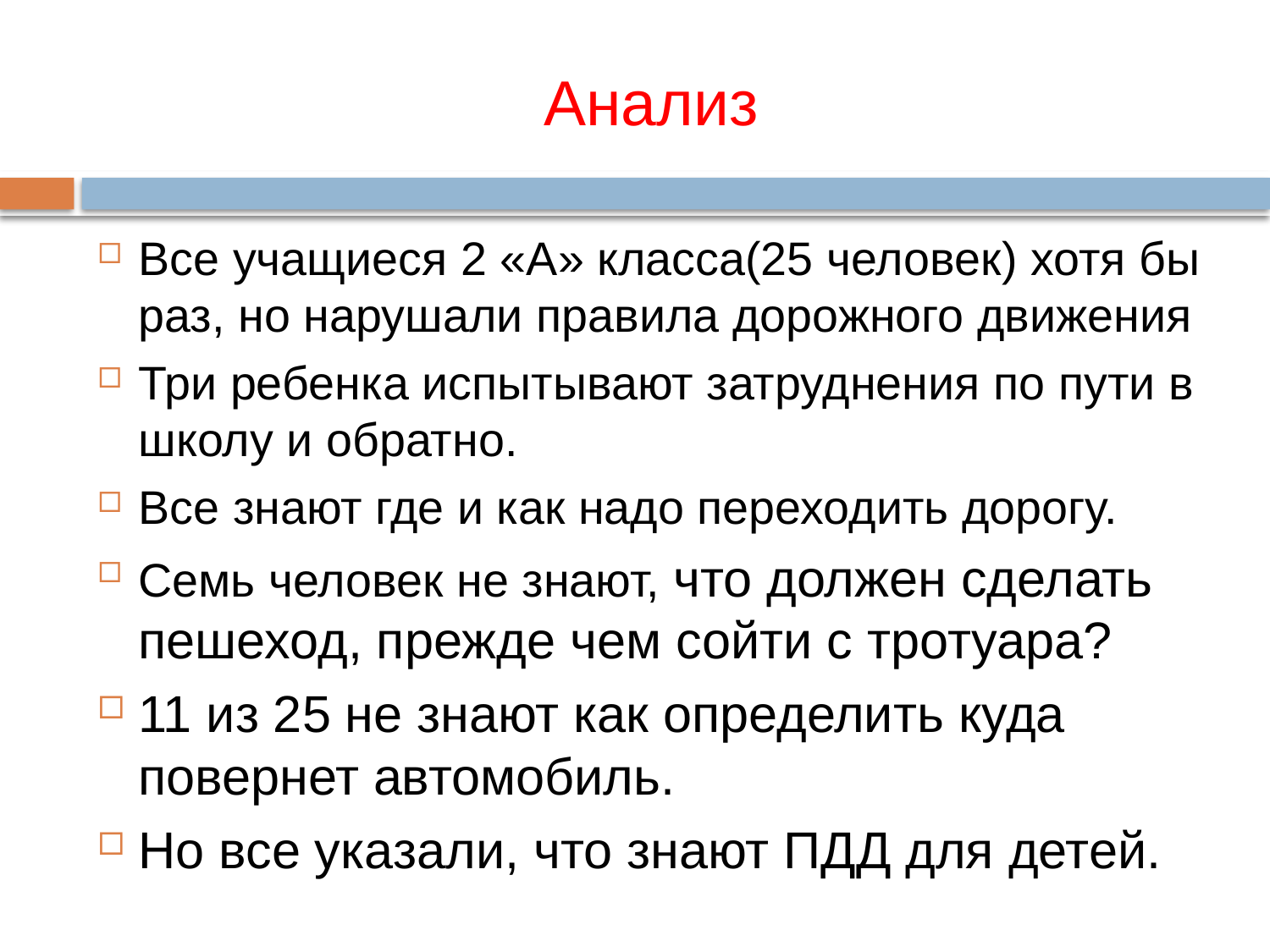

# Анализ
Все учащиеся 2 «А» класса(25 человек) хотя бы раз, но нарушали правила дорожного движения
Три ребенка испытывают затруднения по пути в школу и обратно.
Все знают где и как надо переходить дорогу.
Семь человек не знают, что должен сделать пешеход, прежде чем сойти с тротуара?
11 из 25 не знают как определить куда повернет автомобиль.
Но все указали, что знают ПДД для детей.